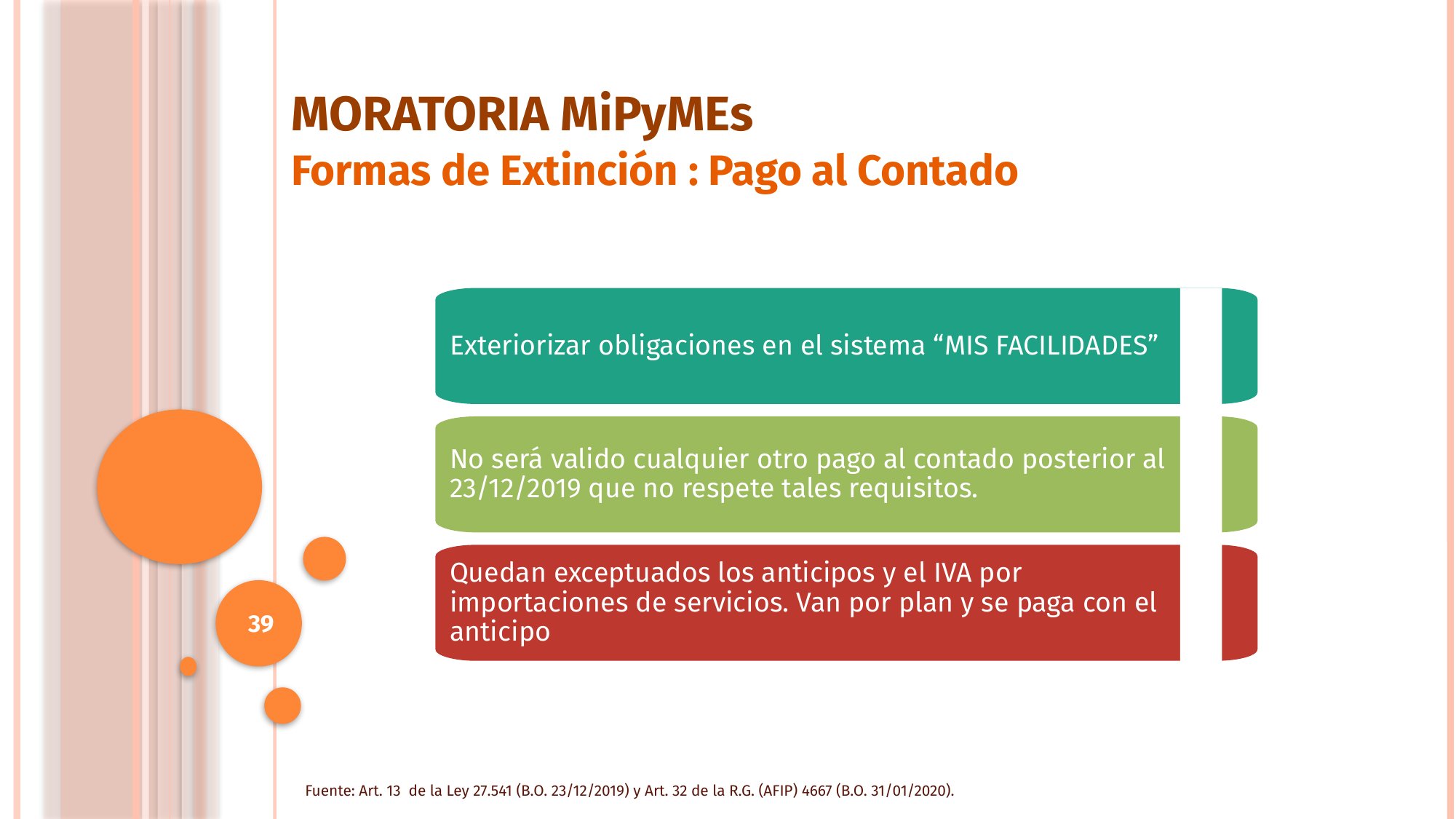

MORATORIA MiPyMEs
Formas de Extinción : Pago al Contado

Exteriorizar obligaciones en el sistema “MIS FACILIDADES”
No será valido cualquier otro pago al contado posterior al 23/12/2019 que no respete tales requisitos.
Quedan exceptuados los anticipos y el IVA por        importaciones de servicios. Van por plan y se paga con el anticipo
39
Fuente: Art. 13  de la Ley 27.541 (B.O. 23/12/2019) y Art. 32 de la R.G. (AFIP) 4667 (B.O. 31/01/2020).